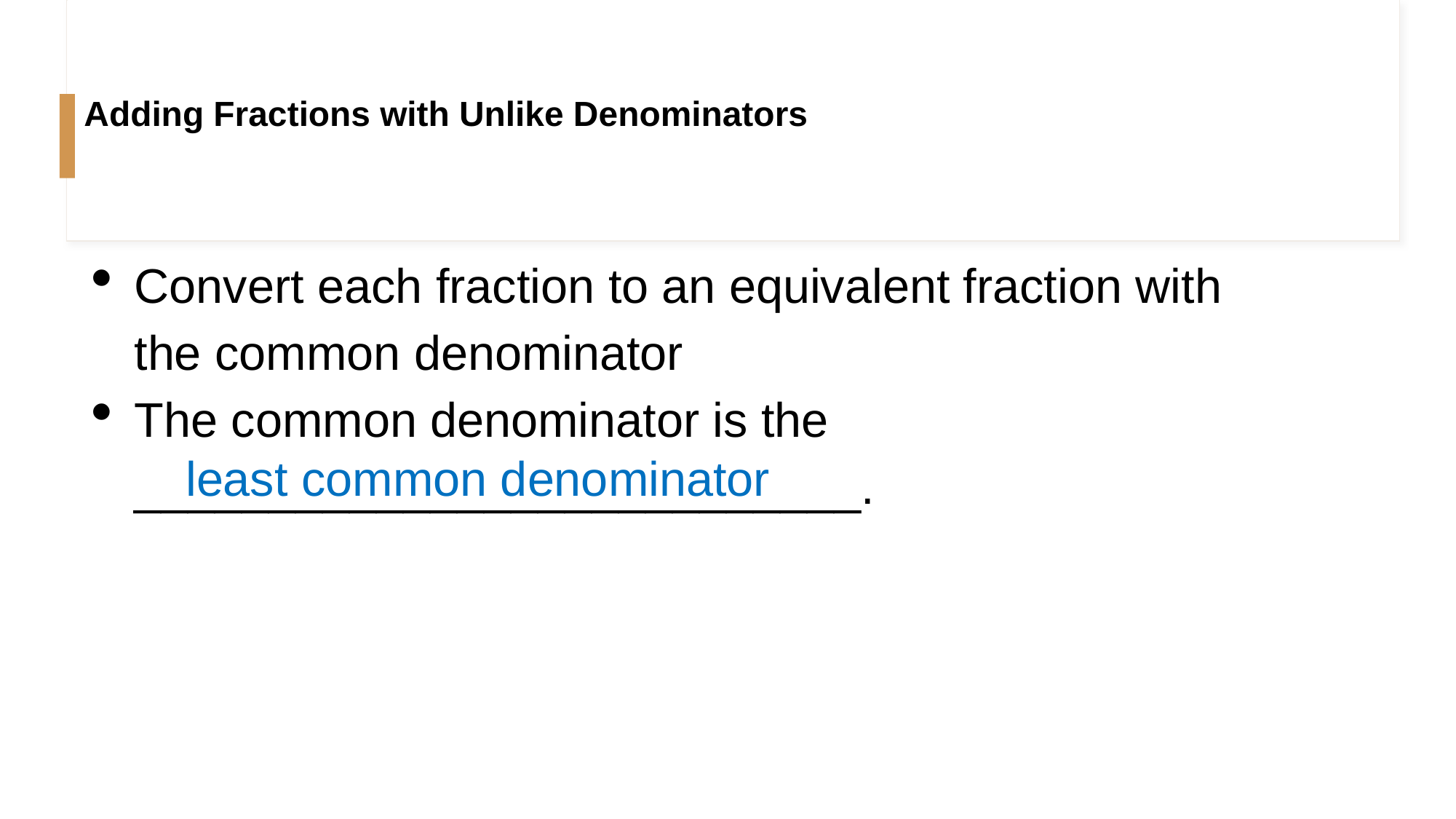

# Adding Fractions with Unlike Denominators
Convert each fraction to an equivalent fraction with the common denominator
The common denominator is the ___________________________.

least common denominator